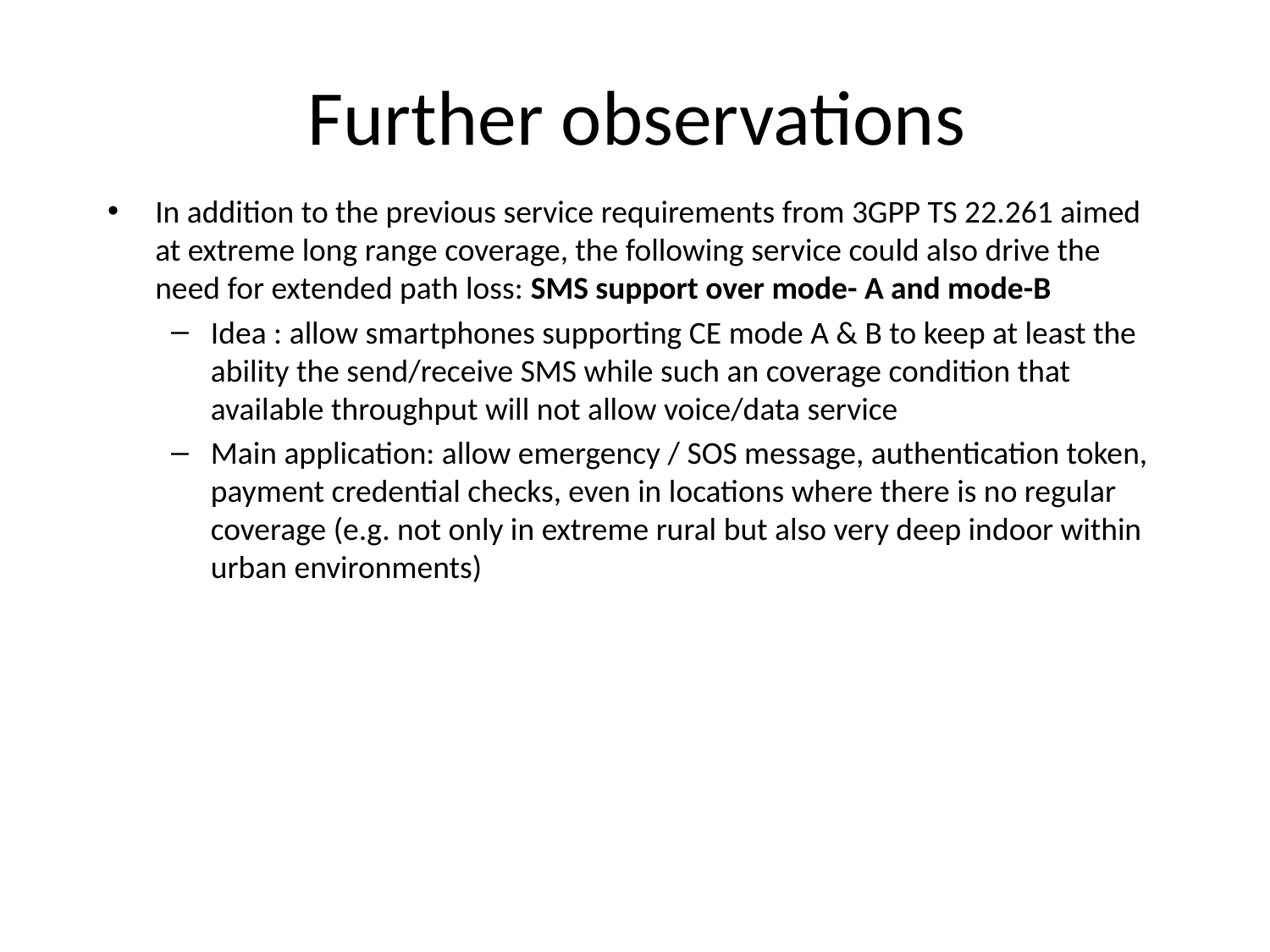

# Further observations
In addition to the previous service requirements from 3GPP TS 22.261 aimed at extreme long range coverage, the following service could also drive the need for extended path loss: SMS support over mode- A and mode-B
Idea : allow smartphones supporting CE mode A & B to keep at least the ability the send/receive SMS while such an coverage condition that available throughput will not allow voice/data service
Main application: allow emergency / SOS message, authentication token, payment credential checks, even in locations where there is no regular coverage (e.g. not only in extreme rural but also very deep indoor within urban environments)